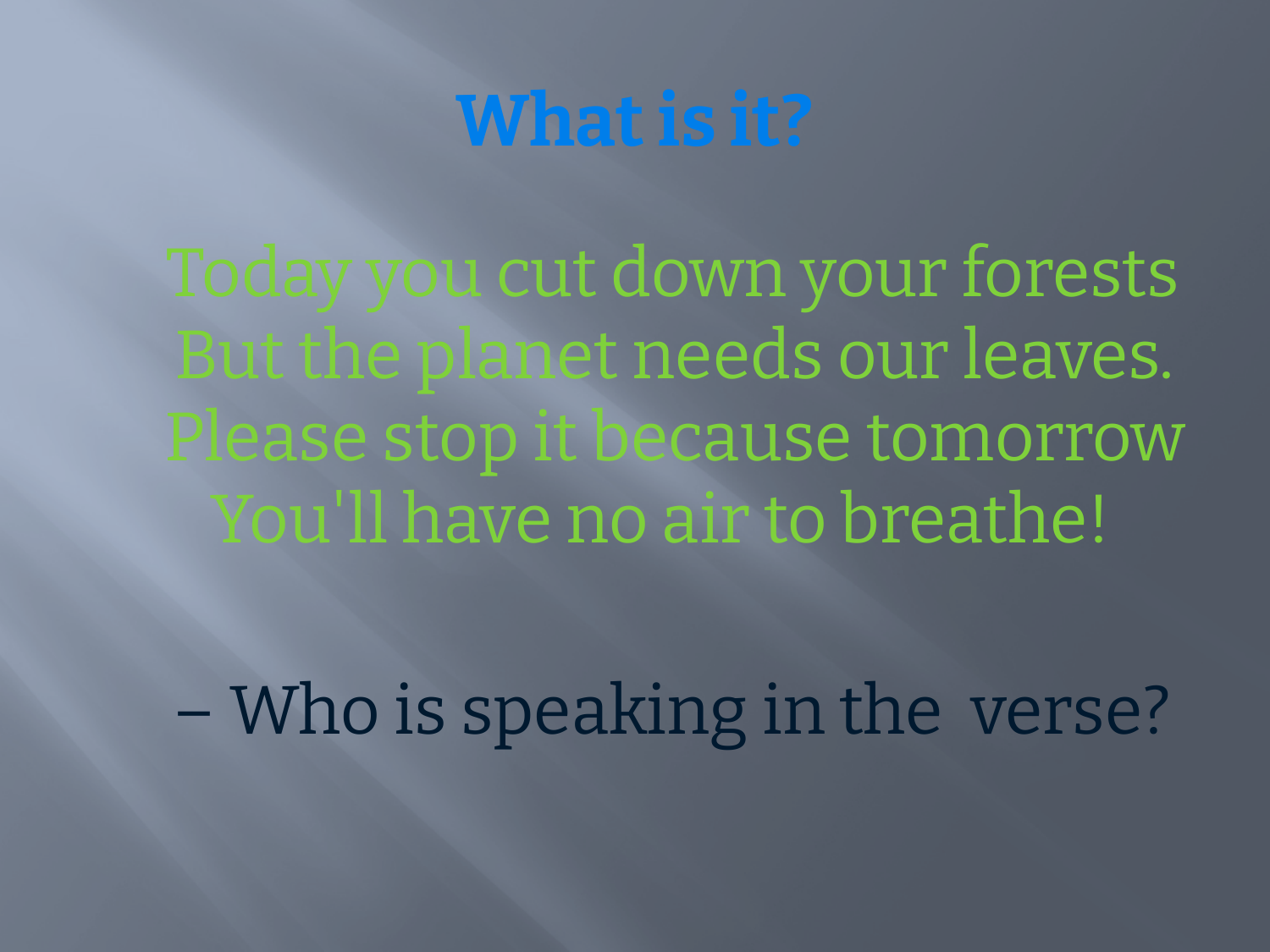

# What is it?
    Today you cut down your forests
But the planet needs our leaves.
Please stop it because tomorrow
You'll have no air to breathe!

    – Who is speaking in the  verse?